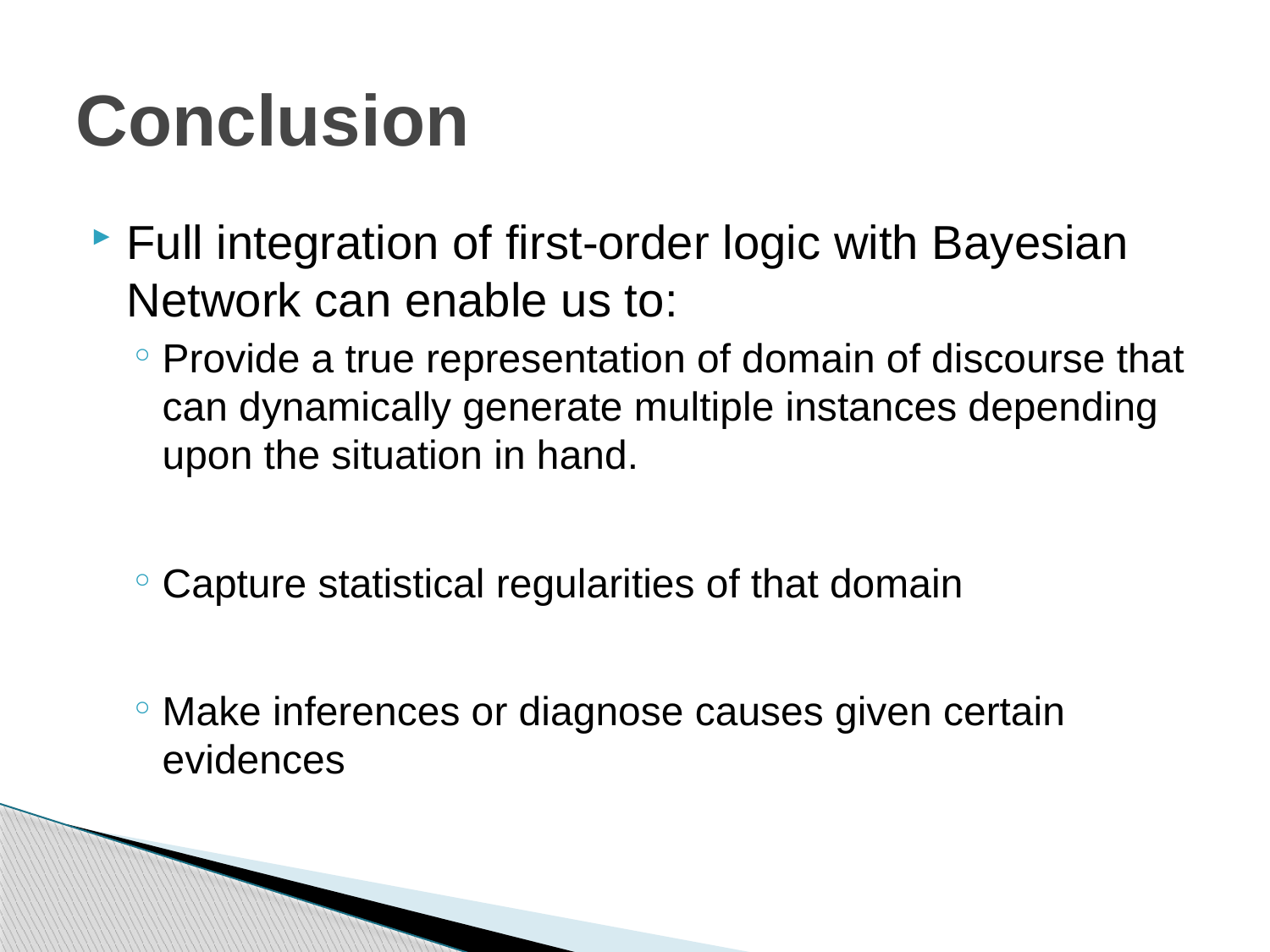

# Conclusion
Full integration of first-order logic with Bayesian Network can enable us to:
Provide a true representation of domain of discourse that can dynamically generate multiple instances depending upon the situation in hand.

Capture statistical regularities of that domain

Make inferences or diagnose causes given certain evidences